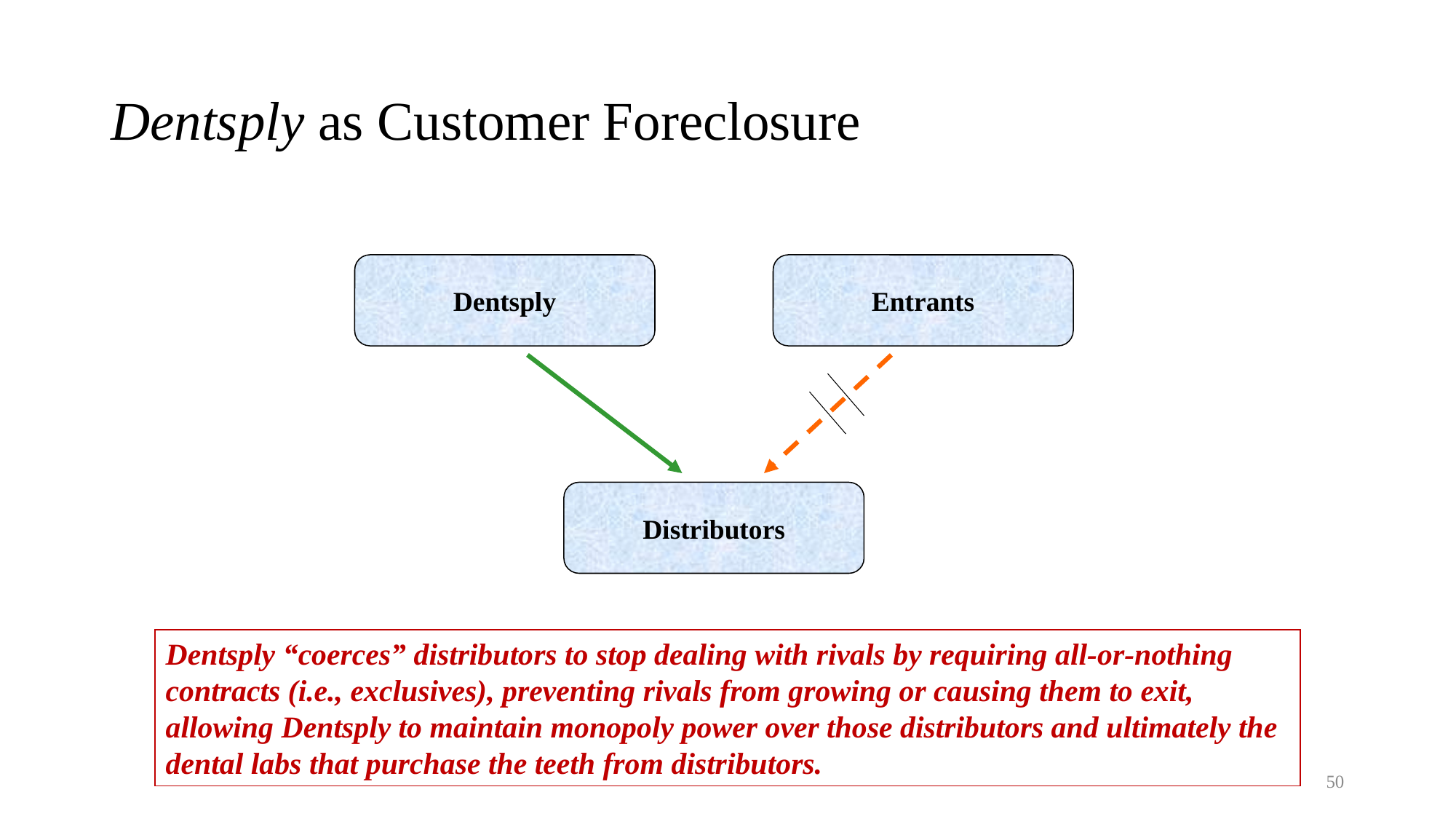

# Dentsply as Customer Foreclosure

Dentsply
Entrants

Distributors
Dentsply “coerces” distributors to stop dealing with rivals by requiring all-or-nothing contracts (i.e., exclusives), preventing rivals from growing or causing them to exit, allowing Dentsply to maintain monopoly power over those distributors and ultimately the dental labs that purchase the teeth from distributors.
50